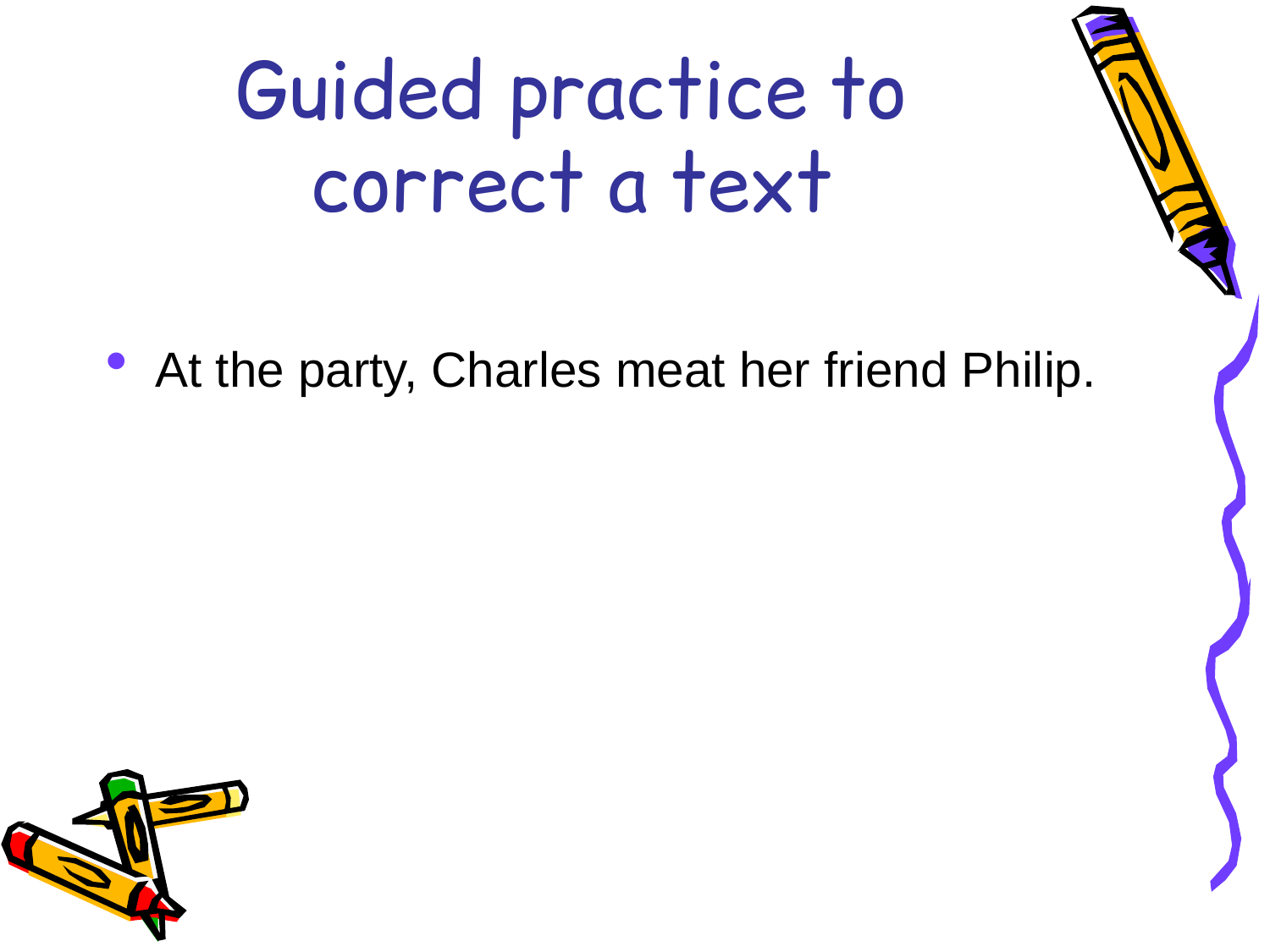

# Guided practice to correct a text

At the party, Charles meat her friend Philip.